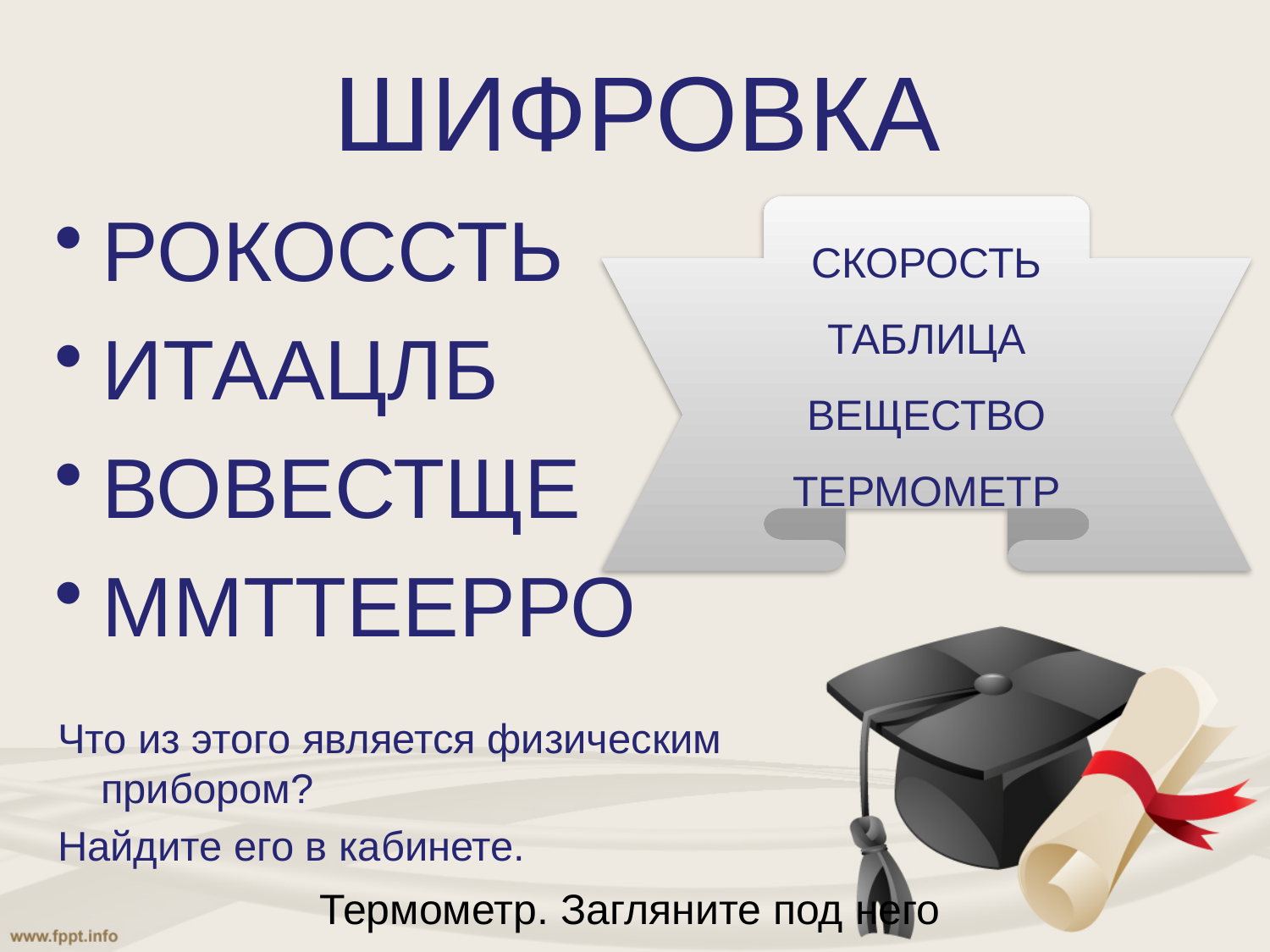

# ШИФРОВКА
РОКОССТЬ
ИТААЦЛБ
ВОВЕСТЩЕ
ММТТЕЕРРО

СКОРОСТЬ
ТАБЛИЦА
ВЕЩЕСТВО
ТЕРМОМЕТР
Что из этого является физическим прибором?
Найдите его в кабинете.
Термометр. Загляните под него